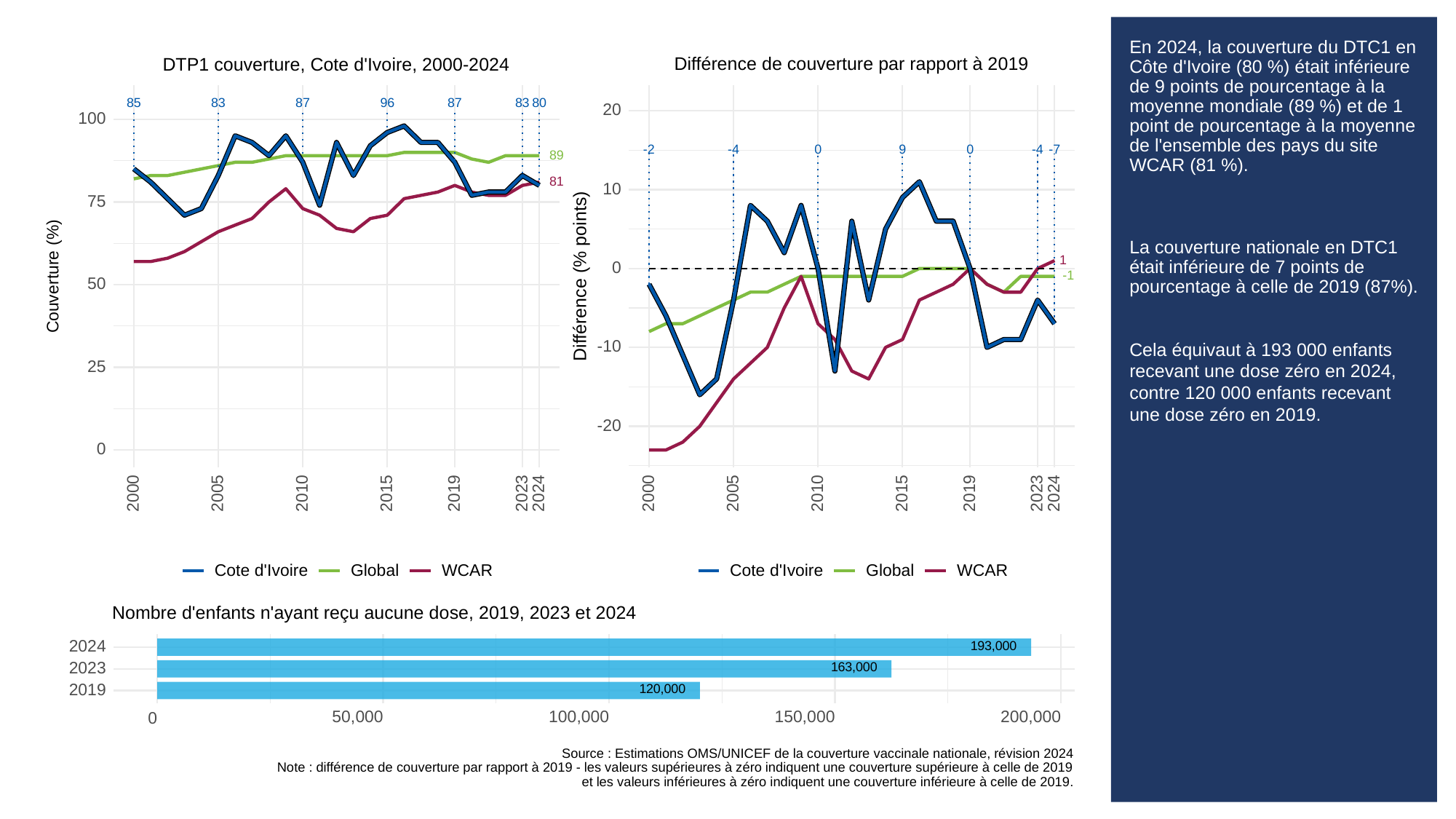

# En 2024, la couverture du DTC1 en Côte d'Ivoire (80 %) était inférieure de 9 points de pourcentage à la moyenne mondiale (89 %) et de 1 point de pourcentage à la moyenne de l'ensemble des pays du site WCAR (81 %).

La couverture nationale en DTC1 était inférieure de 7 points de pourcentage à celle de 2019 (87%).

Cela équivaut à 193 000 enfants recevant une dose zéro en 2024, contre 120 000 enfants recevant une dose zéro en 2019.

Différence de couverture par rapport à 2019
DTP1 couverture, Cote d'Ivoire, 2000-2024

83
83
85
87
96
87
80
20

100

0
9
0
-2
-4
-4
-7

89

81

10

75

1

0
Différence (% points)

Couverture (%)
-1
50

-10

25

-20

0

2023
2023
2000
2005
2010
2015
2019
2024
2000
2005
2010
2015
2019
2024
Cote d'Ivoire
Global
WCAR
Cote d'Ivoire
Global
WCAR

Nombre d'enfants n'ayant reçu aucune dose, 2019, 2023 et 2024

193,000
2024

163,000
2023

120,000
2019

50,000
100,000
150,000
200,000
0
Source : Estimations OMS/UNICEF de la couverture vaccinale nationale, révision 2024
Note : différence de couverture par rapport à 2019 - les valeurs supérieures à zéro indiquent une couverture supérieure à celle de 2019
et les valeurs inférieures à zéro indiquent une couverture inférieure à celle de 2019.